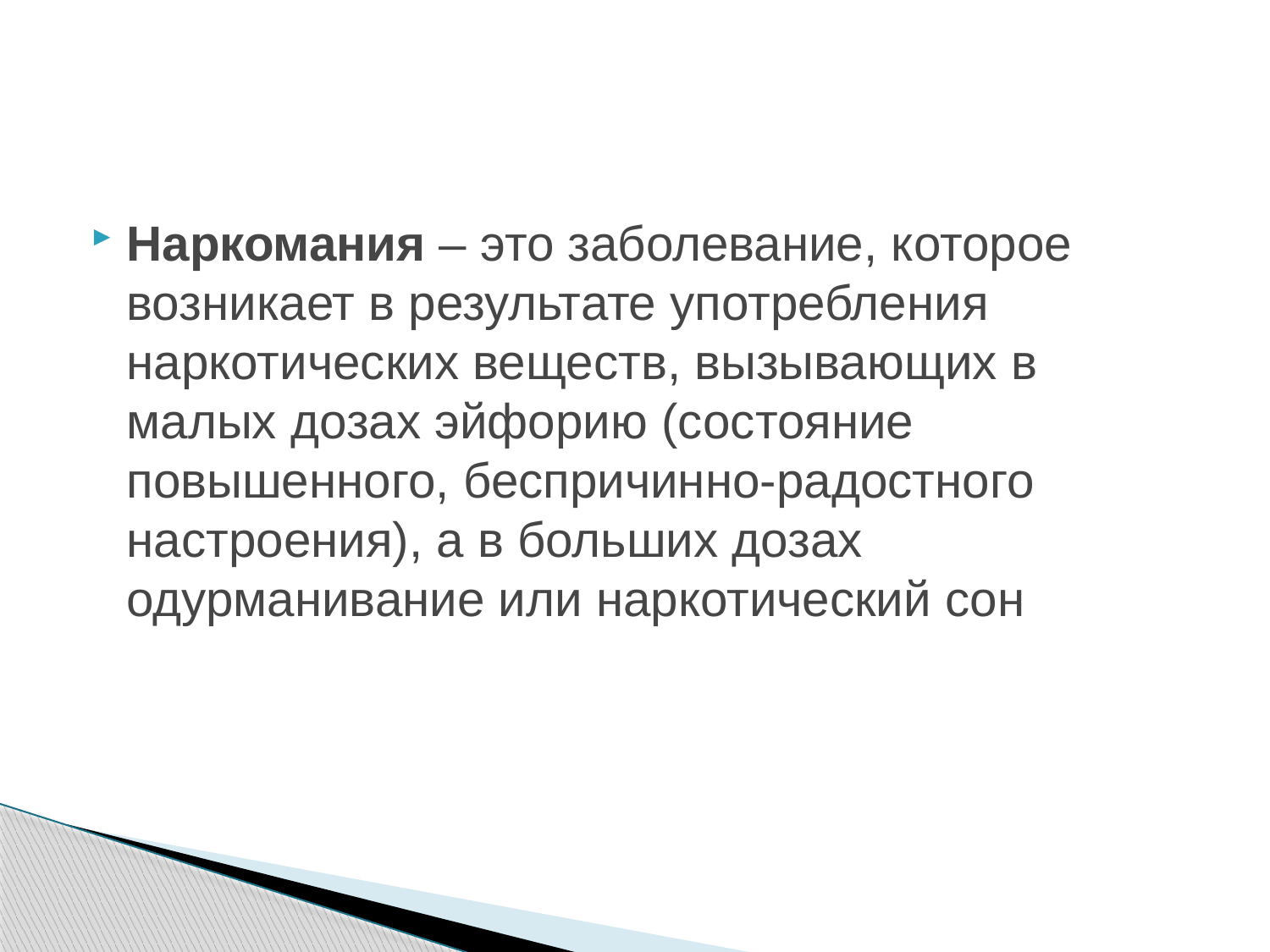

#
Наркомания – это заболевание, которое возникает в результате употребления наркотических веществ, вызывающих в малых дозах эйфорию (состояние повышенного, беспричинно-радостного настроения), а в больших дозах одурманивание или наркотический сон